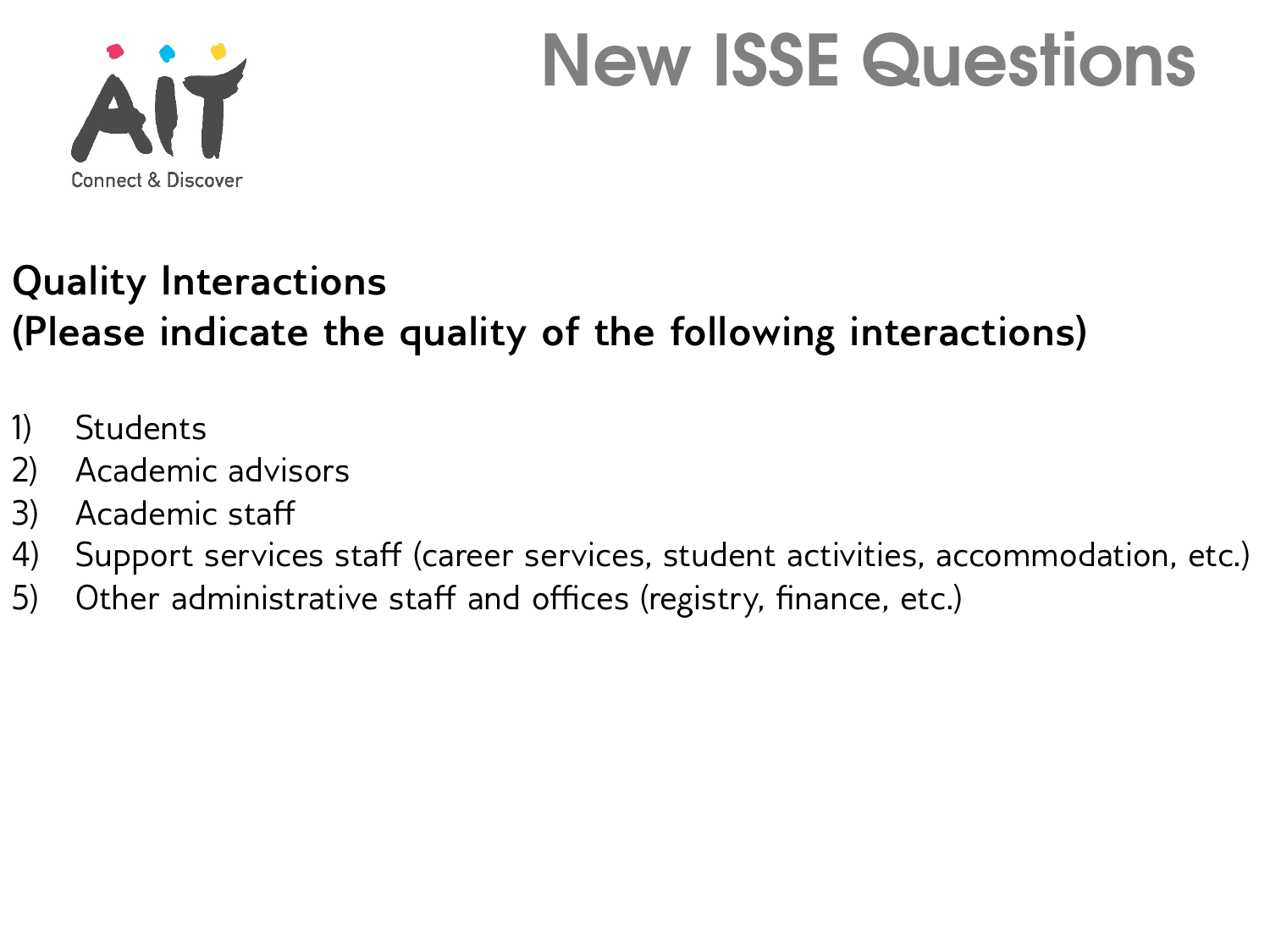

# New ISSE Questions
Quality Interactions
(Please indicate the quality of the following interactions)

Students
Academic advisors
Academic staff
Support services staff (career services, student activities, accommodation, etc.)
Other administrative staff and offices (registry, finance, etc.)